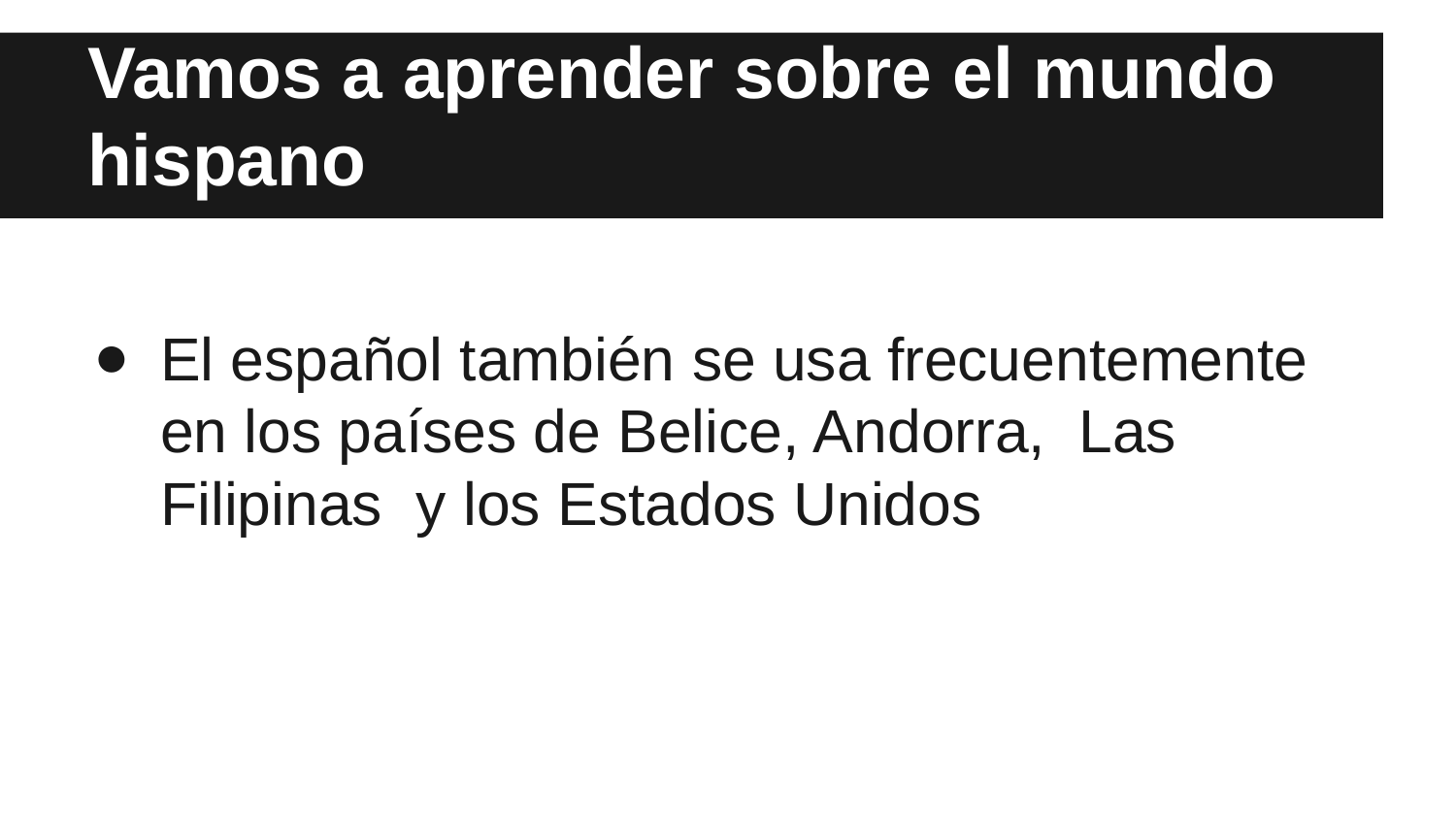

# Vamos a aprender sobre el mundo hispano

El español también se usa frecuentemente en los países de Belice, Andorra,  Las Filipinas  y los Estados Unidos